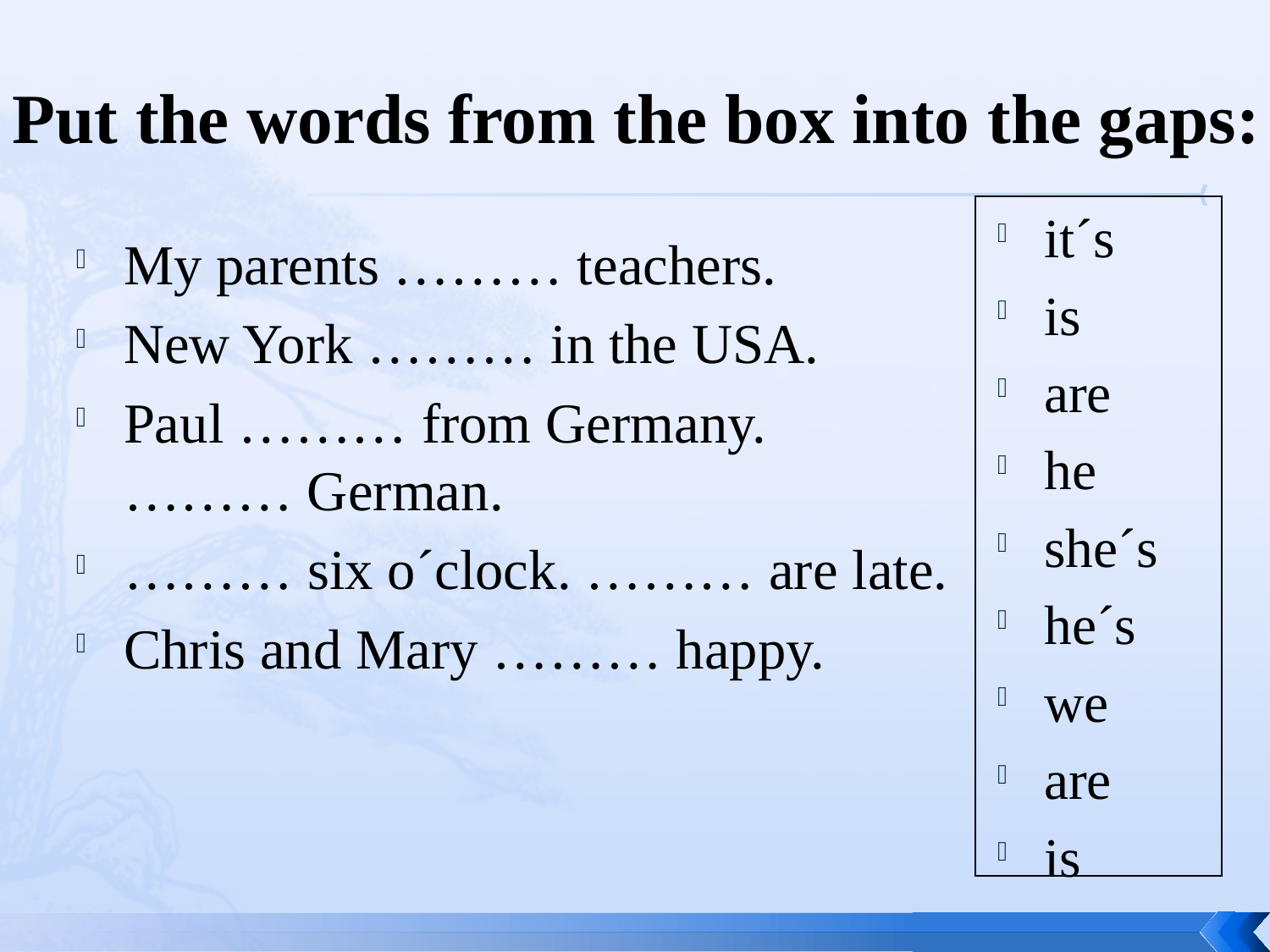

# Put the words from the box into the gaps:
|  |
| --- |
it´s
is
are
he
she´s
he´s
we
are
is

My parents ……… teachers.
New York ……… in the USA.
Paul ……… from Germany.
……… German.
……… six o´clock. ……… are late.
Chris and Mary ……… happy.